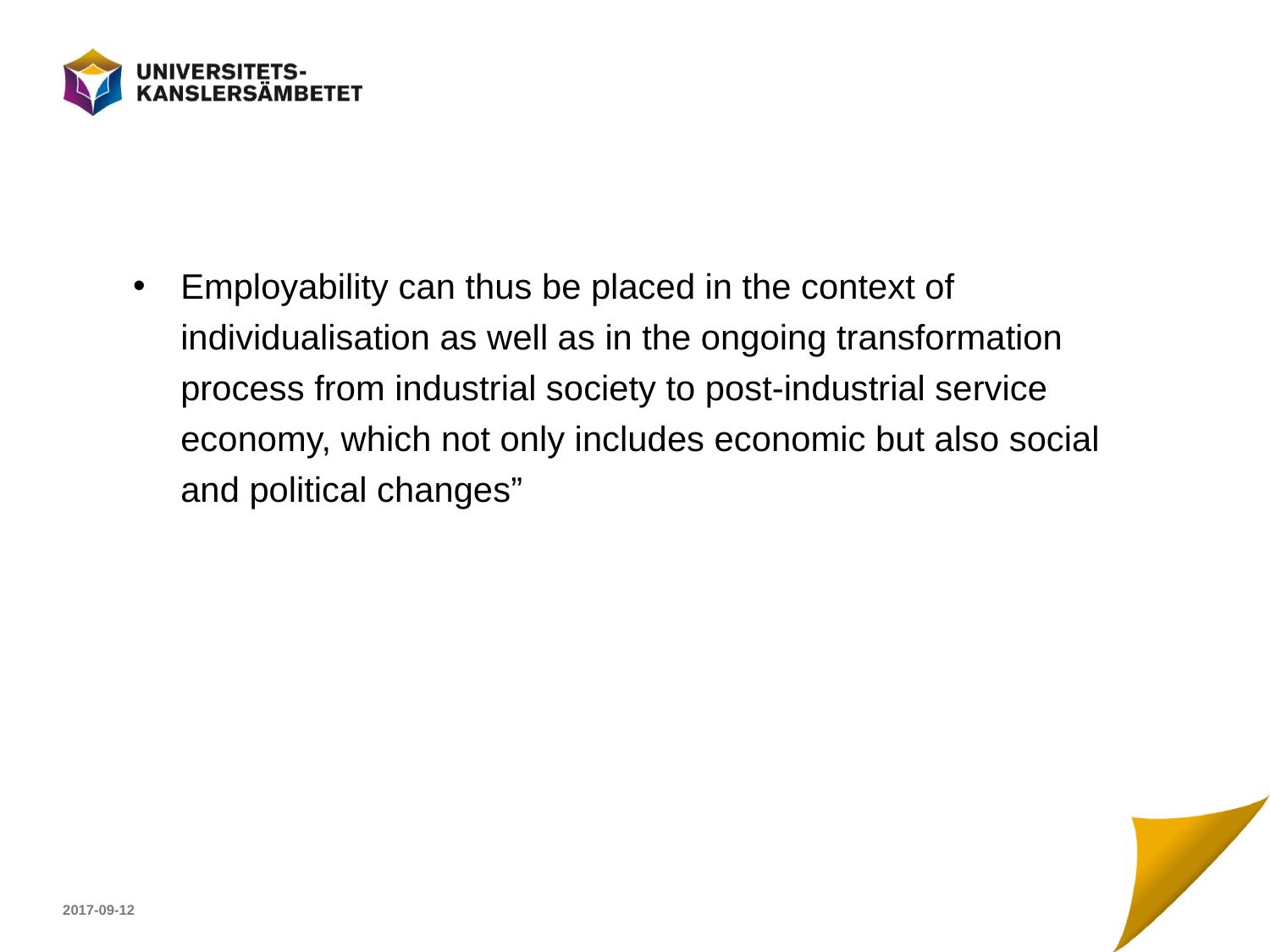

#
Employability can thus be placed in the context of individualisation as well as in the ongoing transformation process from industrial society to post-industrial service economy, which not only includes economic but also social and political changes”
2017-09-12